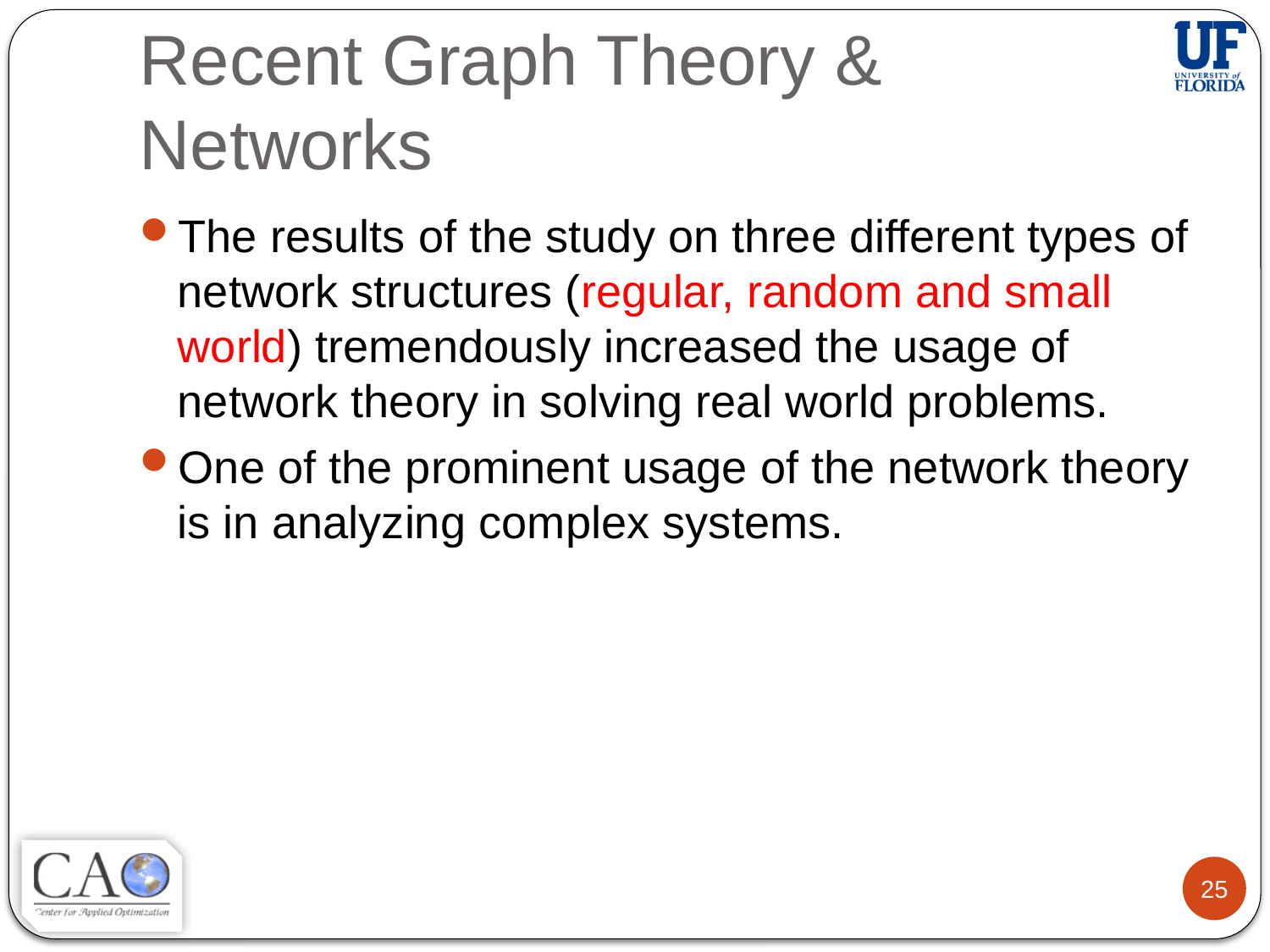

# Recent Graph Theory & Networks
The results of the study on three different types of network structures (regular, random and small world) tremendously increased the usage of network theory in solving real world problems.
One of the prominent usage of the network theory is in analyzing complex systems.
25